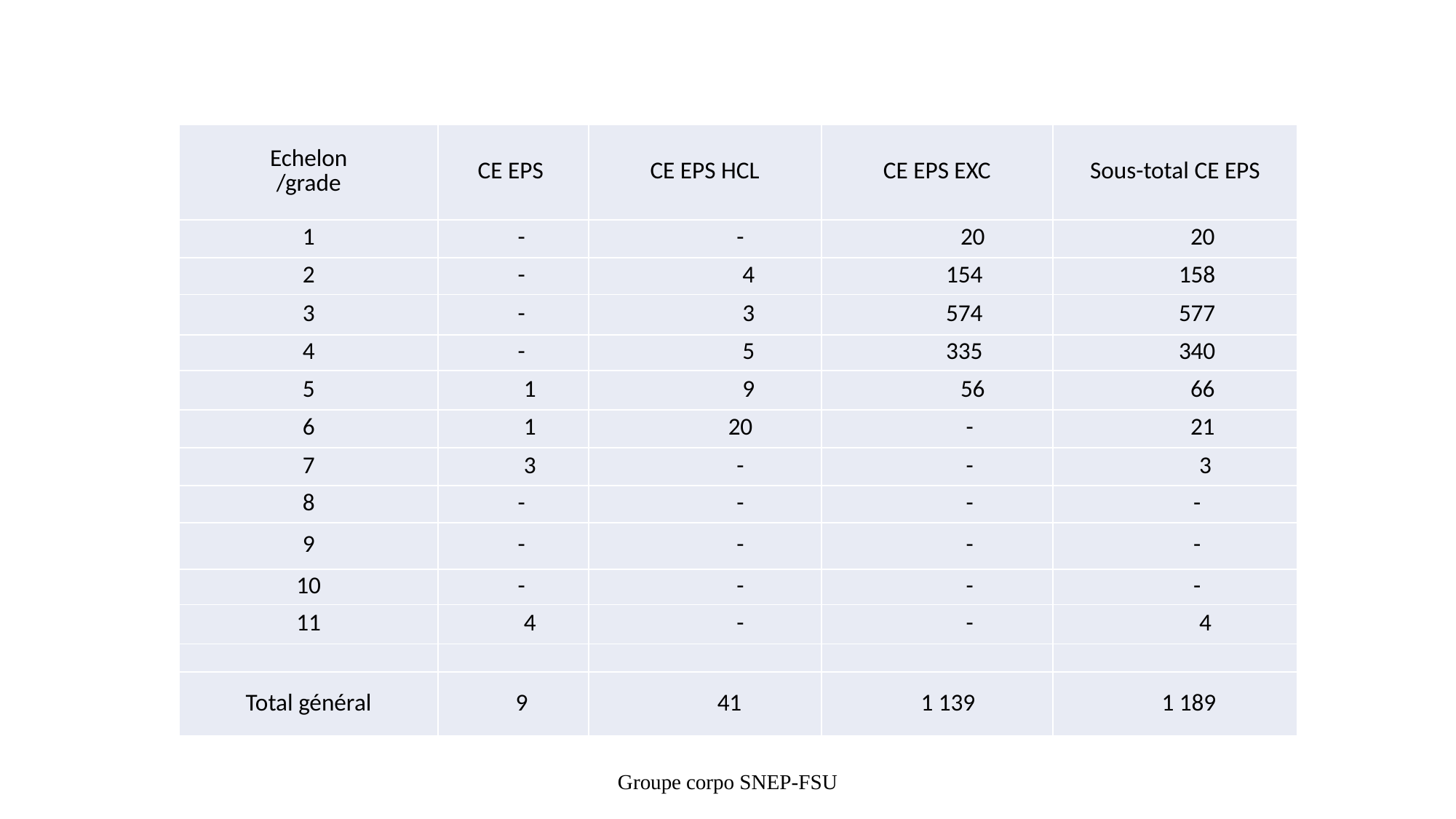

#
| Echelon /grade | CE EPS | CE EPS HCL | CE EPS EXC | Sous-total CE EPS |
| --- | --- | --- | --- | --- |
| 1 | - | - | 20 | 20 |
| 2 | - | 4 | 154 | 158 |
| 3 | - | 3 | 574 | 577 |
| 4 | - | 5 | 335 | 340 |
| 5 | 1 | 9 | 56 | 66 |
| 6 | 1 | 20 | - | 21 |
| 7 | 3 | - | - | 3 |
| 8 | - | - | - | - |
| 9 | - | - | - | - |
| 10 | - | - | - | - |
| 11 | 4 | - | - | 4 |
|  |  |  |  |  |
| Total général | 9 | 41 | 1 139 | 1 189 |

Groupe corpo SNEP-FSU